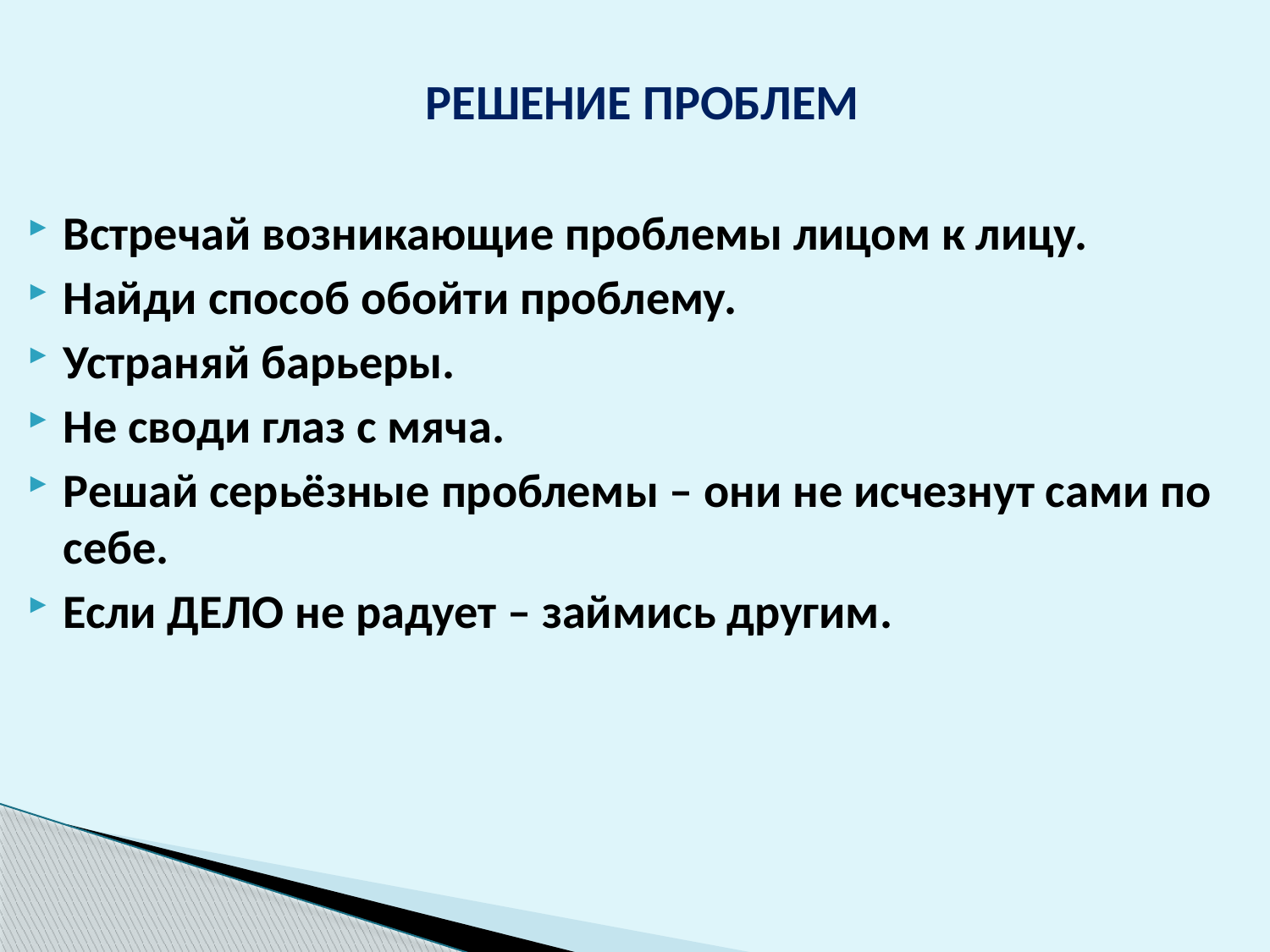

РЕШЕНИЕ ПРОБЛЕМ

Встречай возникающие проблемы лицом к лицу.
Найди способ обойти проблему.
Устраняй барьеры.
Не своди глаз с мяча.
Решай серьёзные проблемы – они не исчезнут сами по себе.
Если ДЕЛО не радует – займись другим.